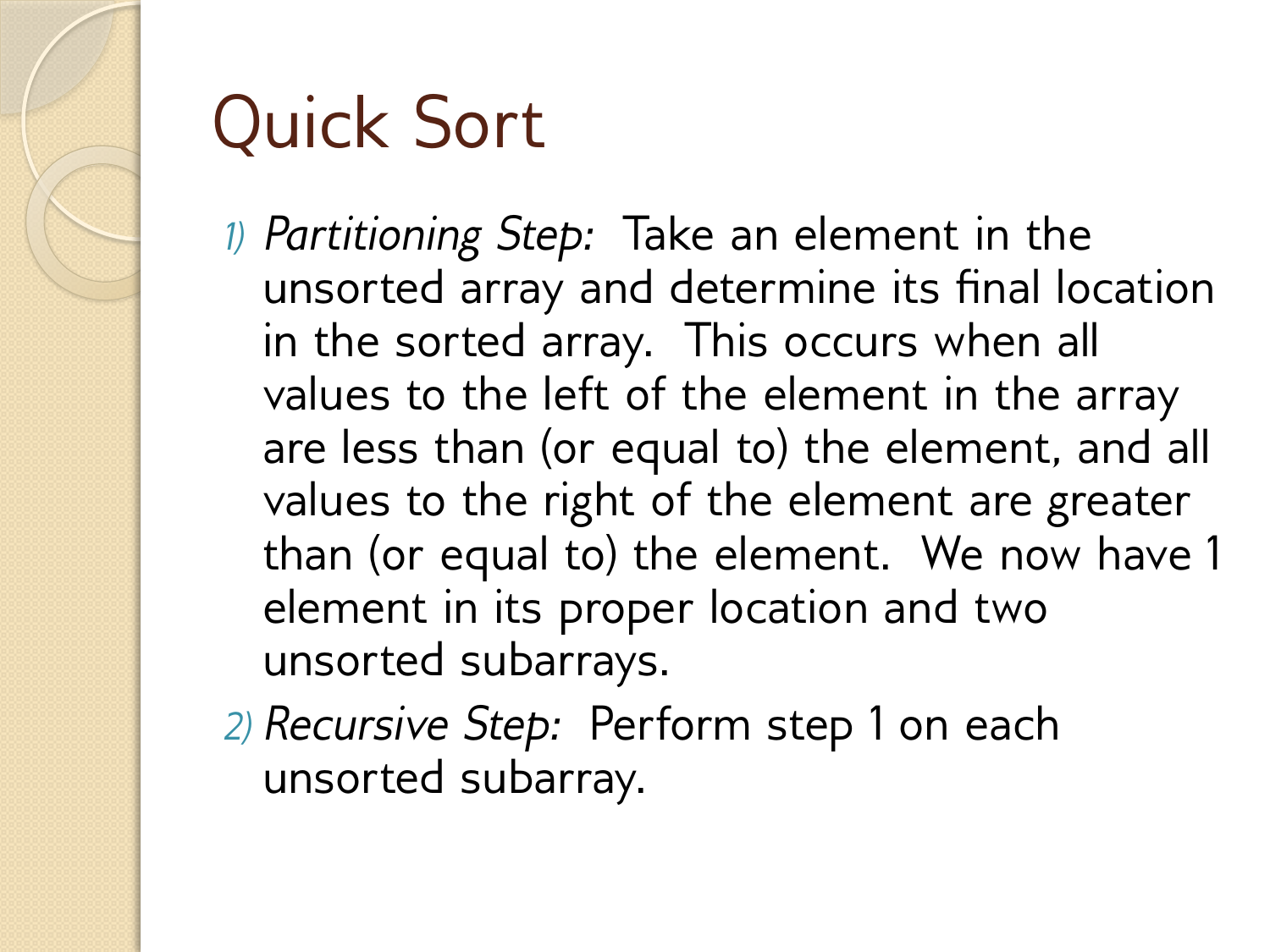

# Quick Sort
Partitioning Step:  Take an element in the unsorted array and determine its final location in the sorted array.  This occurs when all values to the left of the element in the array are less than (or equal to) the element, and all values to the right of the element are greater than (or equal to) the element.  We now have 1 element in its proper location and two unsorted subarrays.
Recursive Step:  Perform step 1 on each unsorted subarray.